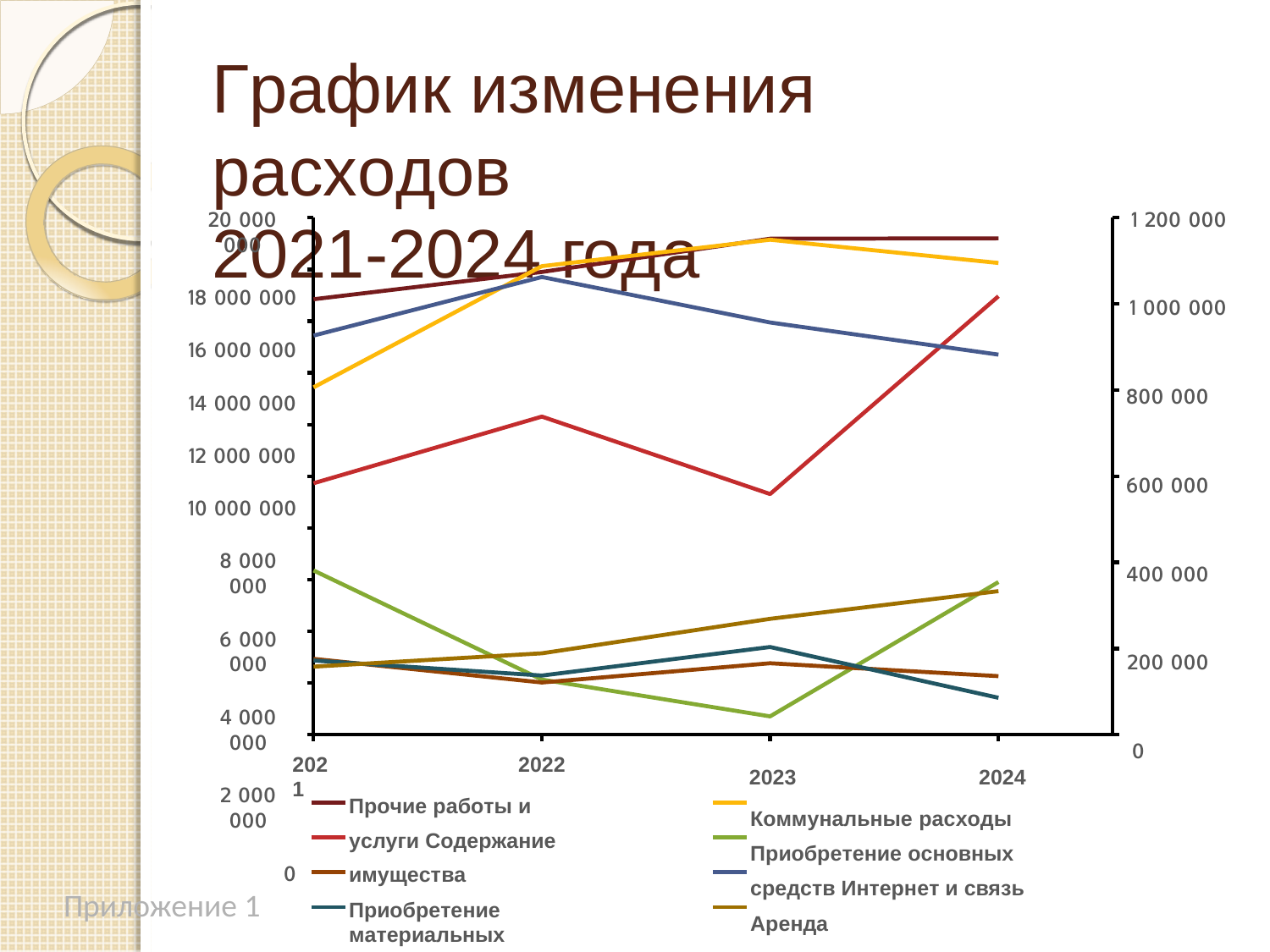

График изменения	расходов
2021-2024 года
20 000 000

18 000 000

16 000 000

14 000 000

12 000 000

10 000 000

8 000 000

6 000 000

4 000 000

2 000 000

0
1 200 000

1 000 000

800 000

600 000

400 000

200 000

0
2023	2024
Коммунальные расходы Приобретение основных средств Интернет и связь
Аренда

2021
2022
Прочие работы и услуги Содержание имущества
Приобретение материальных запасов
Транспортные расходы

Приложение 1